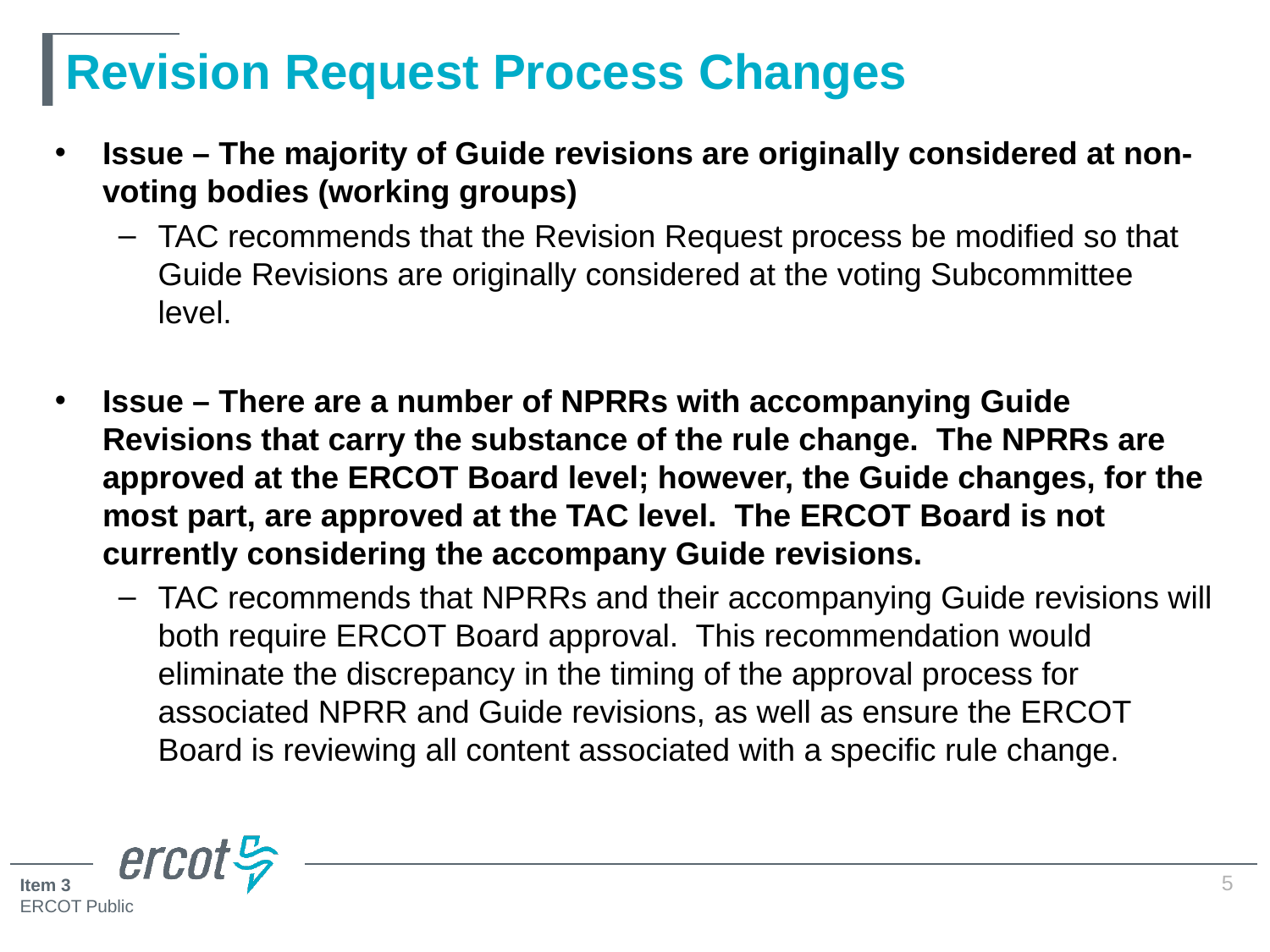

# Revision Request Process Changes
Issue – The majority of Guide revisions are originally considered at non-voting bodies (working groups)
TAC recommends that the Revision Request process be modified so that Guide Revisions are originally considered at the voting Subcommittee level.

Issue – There are a number of NPRRs with accompanying Guide Revisions that carry the substance of the rule change.  The NPRRs are approved at the ERCOT Board level; however, the Guide changes, for the most part, are approved at the TAC level.  The ERCOT Board is not currently considering the accompany Guide revisions.
TAC recommends that NPRRs and their accompanying Guide revisions will both require ERCOT Board approval.  This recommendation would eliminate the discrepancy in the timing of the approval process for associated NPRR and Guide revisions, as well as ensure the ERCOT Board is reviewing all content associated with a specific rule change.

5